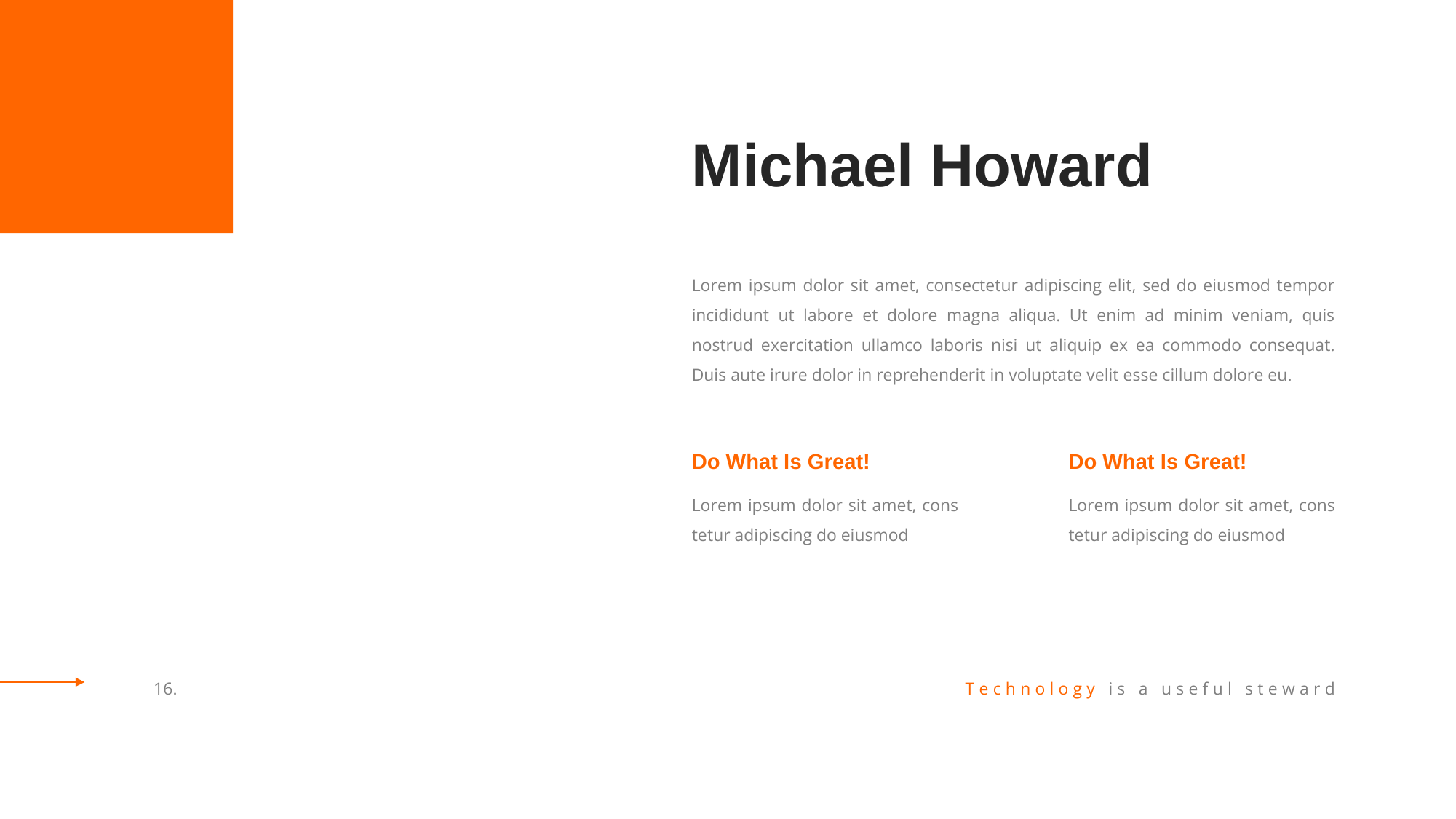

Michael Howard
Lorem ipsum dolor sit amet, consectetur adipiscing elit, sed do eiusmod tempor incididunt ut labore et dolore magna aliqua. Ut enim ad minim veniam, quis nostrud exercitation ullamco laboris nisi ut aliquip ex ea commodo consequat. Duis aute irure dolor in reprehenderit in voluptate velit esse cillum dolore eu.
Do What Is Great!
Lorem ipsum dolor sit amet, cons tetur adipiscing do eiusmod
Do What Is Great!
Lorem ipsum dolor sit amet, cons tetur adipiscing do eiusmod
16.
Technology is a useful steward